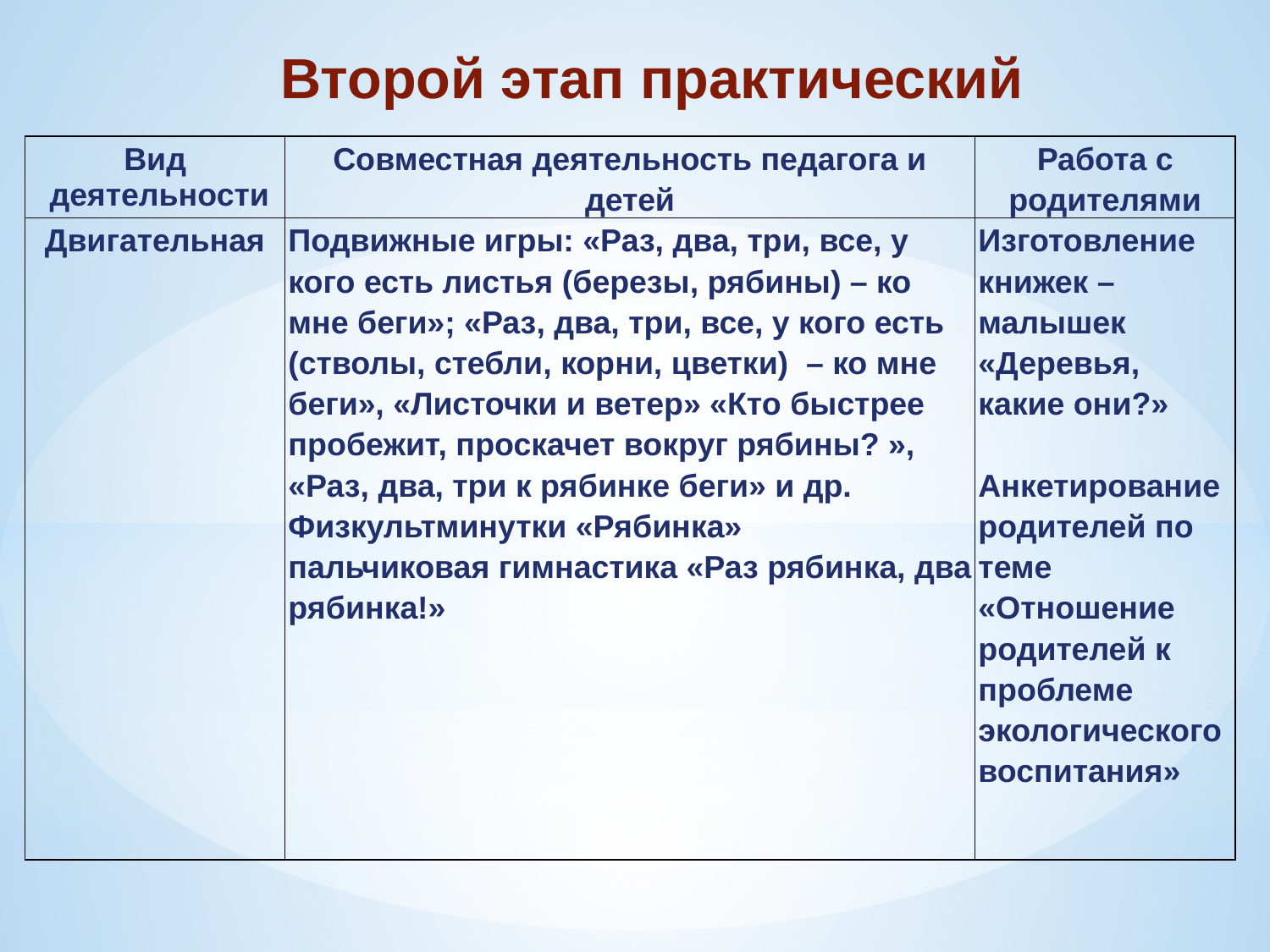

Второй этап практический
| Вид деятельности | Совместная деятельность педагога и детей | Работа с родителями |
| --- | --- | --- |
| Двигательная | Подвижные игры: «Раз, два, три, все, у кого есть листья (березы, рябины) – ко мне беги»; «Раз, два, три, все, у кого есть (стволы, стебли, корни, цветки) – ко мне беги», «Листочки и ветер» «Кто быстрее пробежит, проскачет вокруг рябины? », «Раз, два, три к рябинке беги» и др. Физкультминутки «Рябинка» пальчиковая гимнастика «Раз рябинка, два рябинка!» | Изготовление книжек – малышек «Деревья, какие они?»   Анкетирование родителей по теме «Отношение родителей к проблеме экологического воспитания» |